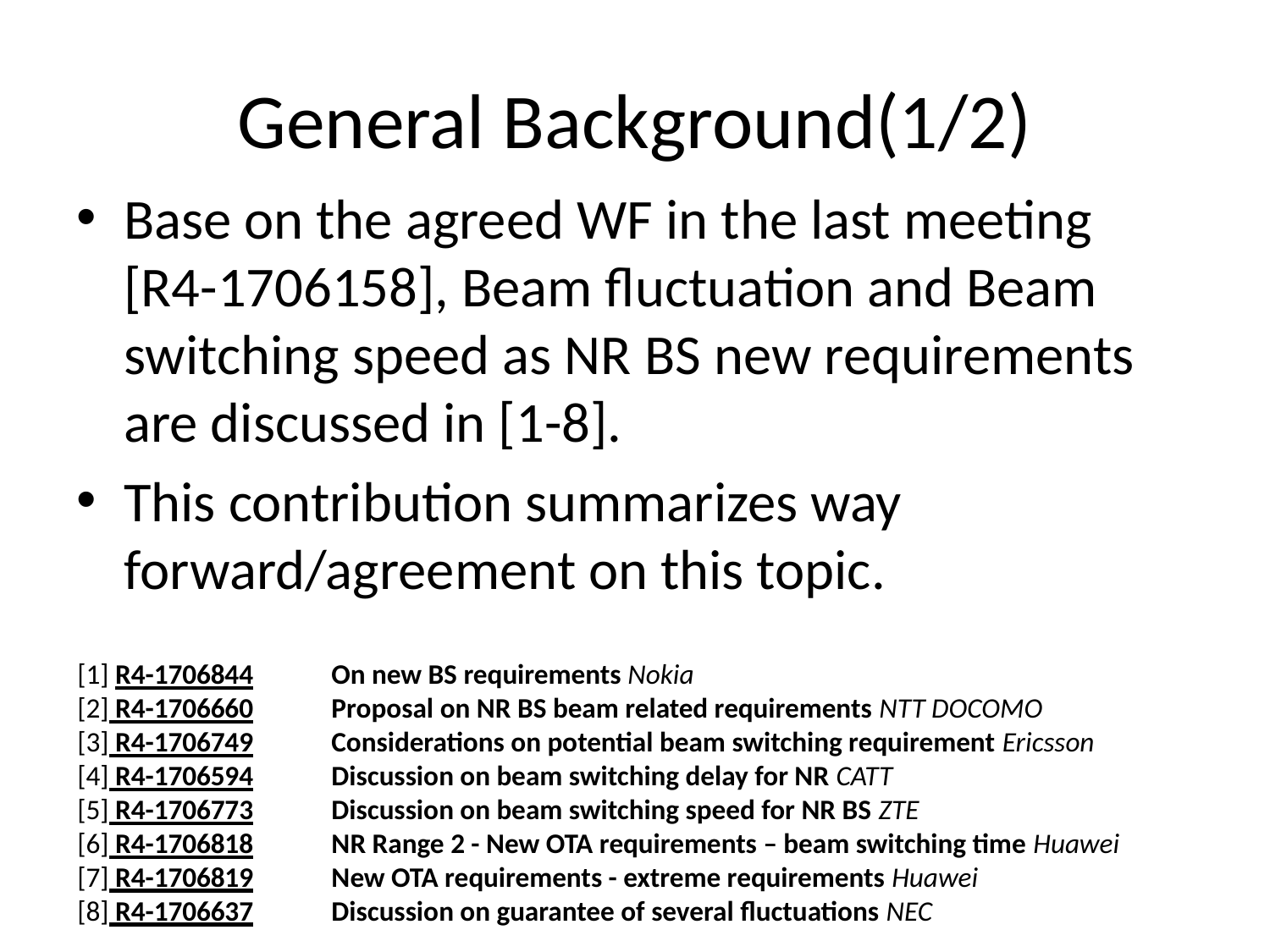

# General Background(1/2)
Base on the agreed WF in the last meeting [R4-1706158], Beam fluctuation and Beam switching speed as NR BS new requirements are discussed in [1-8].
This contribution summarizes way forward/agreement on this topic.
[1] R4-1706844	On new BS requirements Nokia
[2] R4-1706660	Proposal on NR BS beam related requirements NTT DOCOMO
[3] R4-1706749	Considerations on potential beam switching requirement Ericsson
[4] R4-1706594	Discussion on beam switching delay for NR CATT
[5] R4-1706773	Discussion on beam switching speed for NR BS ZTE
[6] R4-1706818	NR Range 2 - New OTA requirements – beam switching time Huawei
[7] R4-1706819	New OTA requirements - extreme requirements Huawei
[8] R4-1706637	Discussion on guarantee of several fluctuations NEC